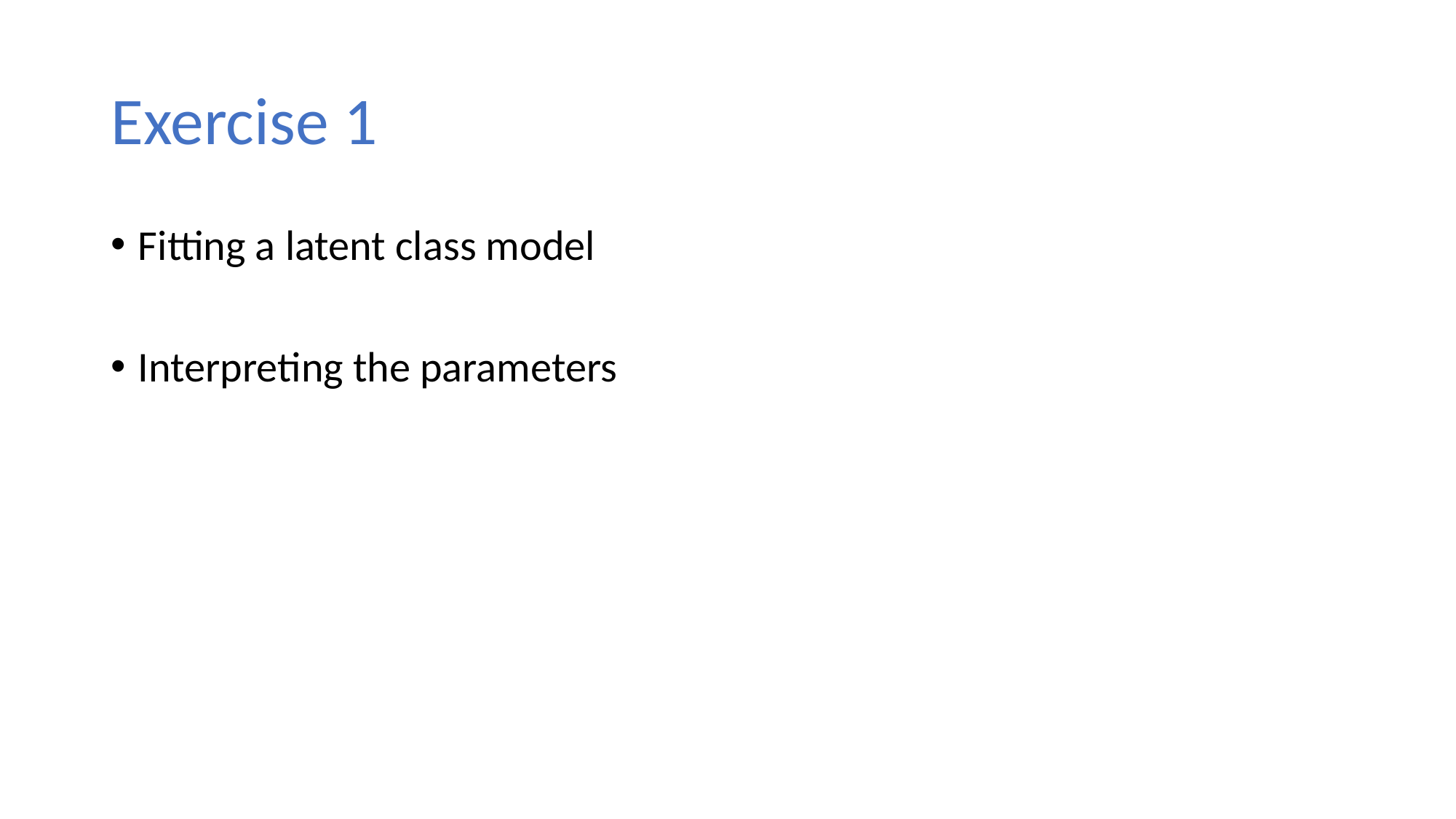

# Exercise 1
Fitting a latent class model

Interpreting the parameters